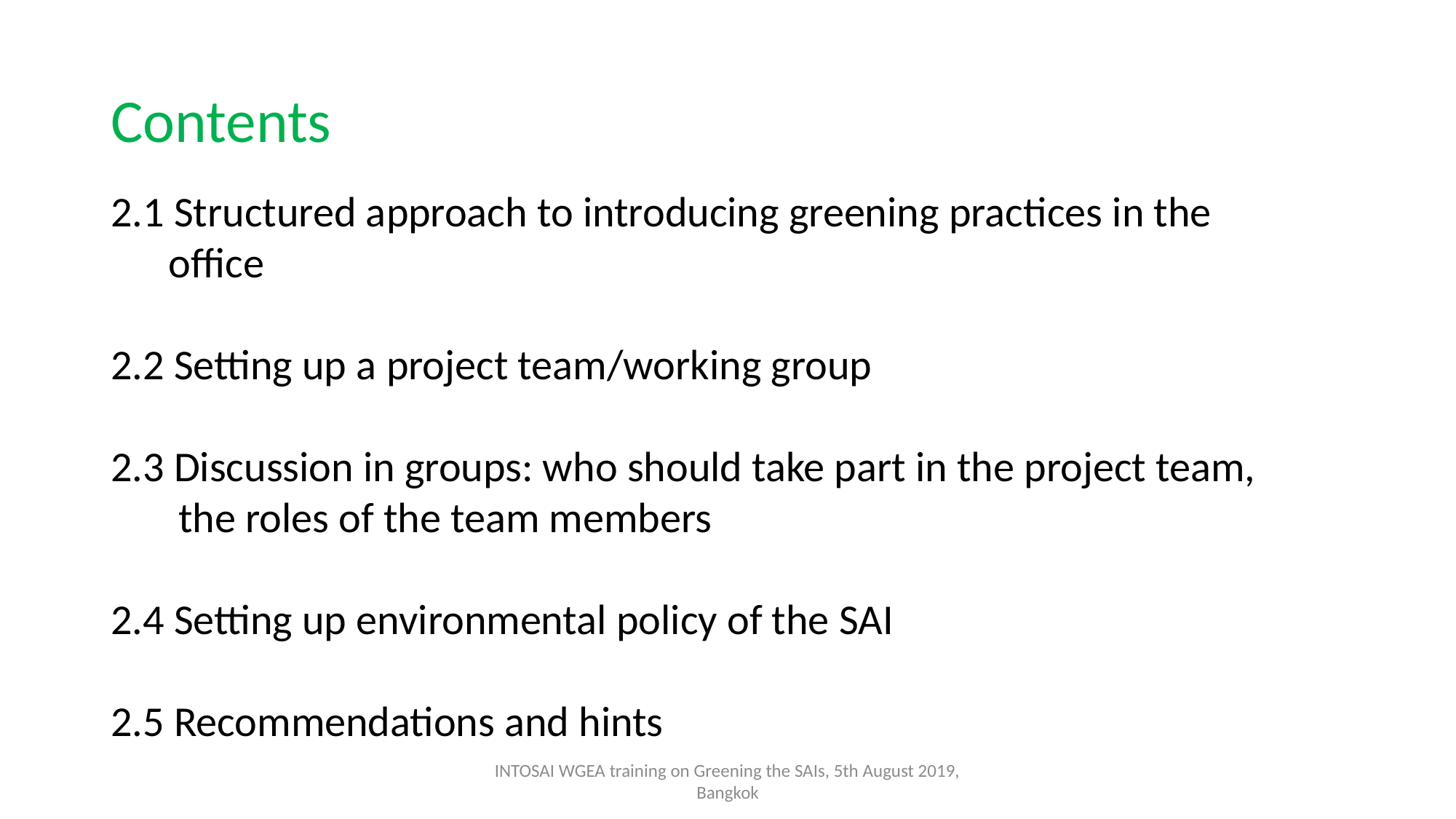

# Contents
2.1 Structured approach to introducing greening practices in the
      office

2.2 Setting up a project team/working group

2.3 Discussion in groups: who should take part in the project team,
       the roles of the team members

2.4 Setting up environmental policy of the SAI

2.5 Recommendations and hints

INTOSAI WGEA training on Greening the SAIs, 5th August 2019, Bangkok